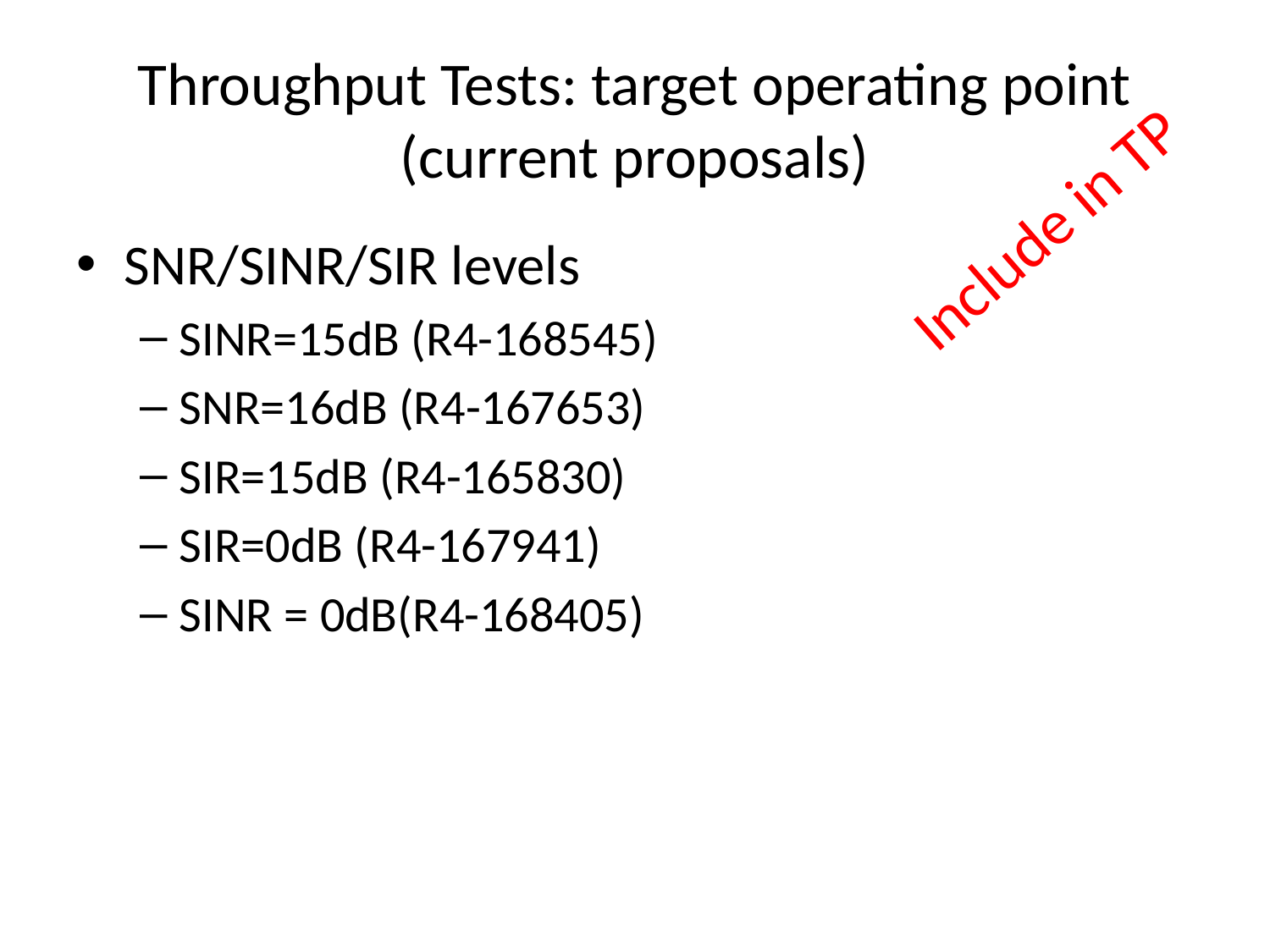

# Throughput Tests: target operating point (current proposals)
Include in TP
SNR/SINR/SIR levels
SINR=15dB (R4-168545)
SNR=16dB (R4-167653)
SIR=15dB (R4-165830)
SIR=0dB (R4-167941)
SINR = 0dB(R4-168405)